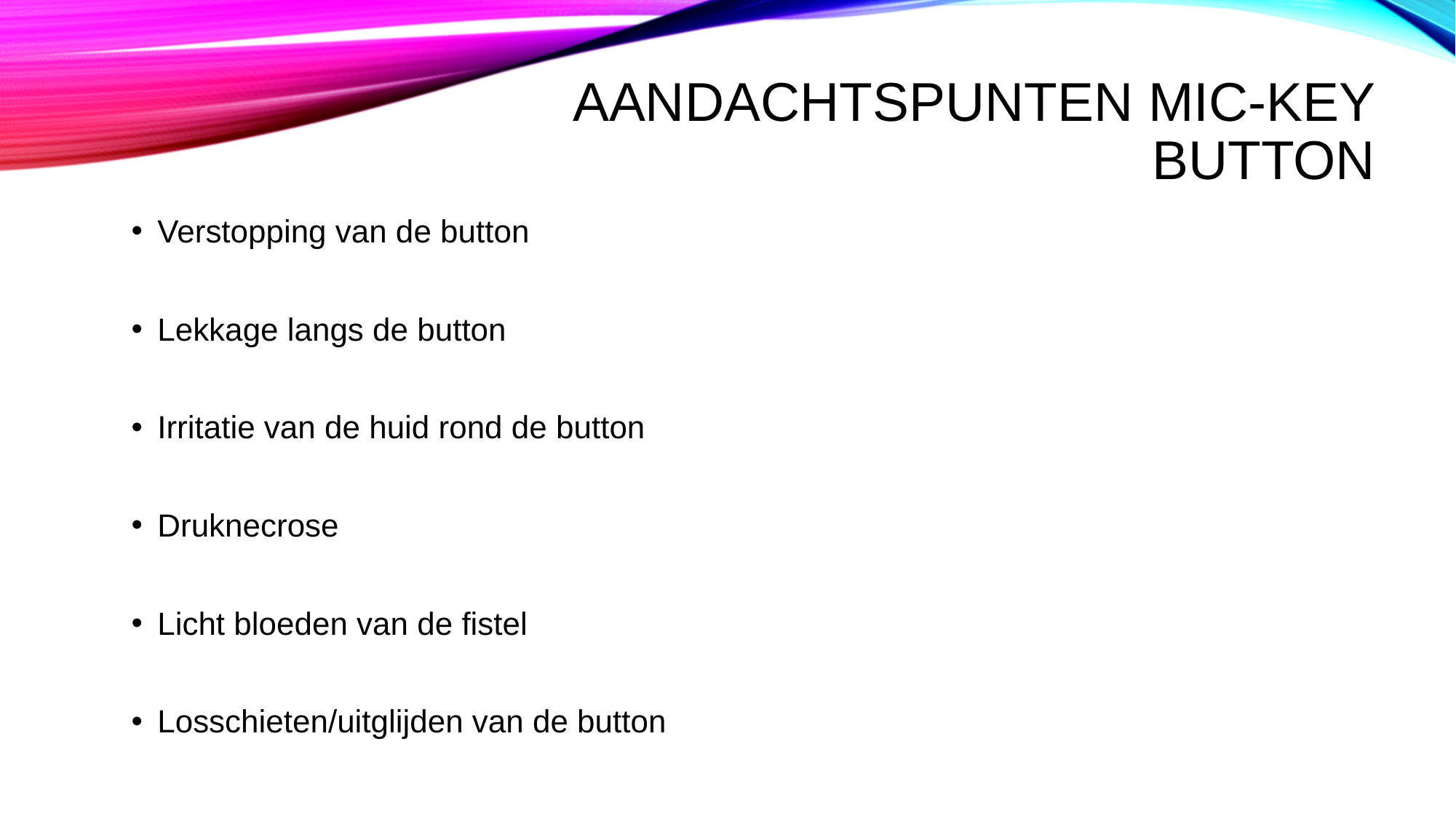

# Aandachtspunten MIC-KEY button
Verstopping van de button

Lekkage langs de button

Irritatie van de huid rond de button

Druknecrose

Licht bloeden van de fistel

Losschieten/uitglijden van de button